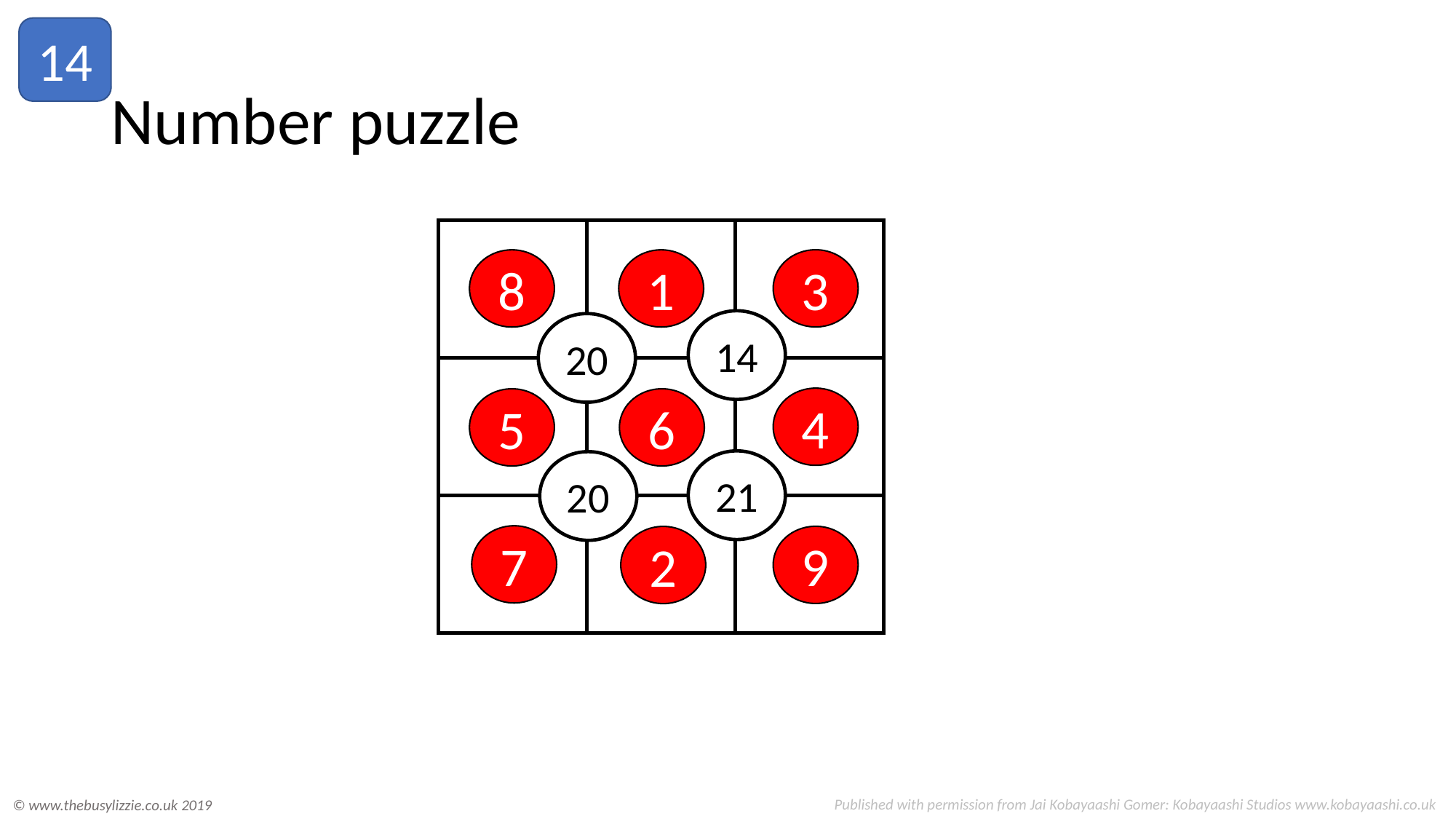

14
# Number puzzle

14
20

21
20

3
1
8
4
5
6
7
9
2
Published with permission from Jai Kobayaashi Gomer: Kobayaashi Studios www.kobayaashi.co.uk
© www.thebusylizzie.co.uk 2019